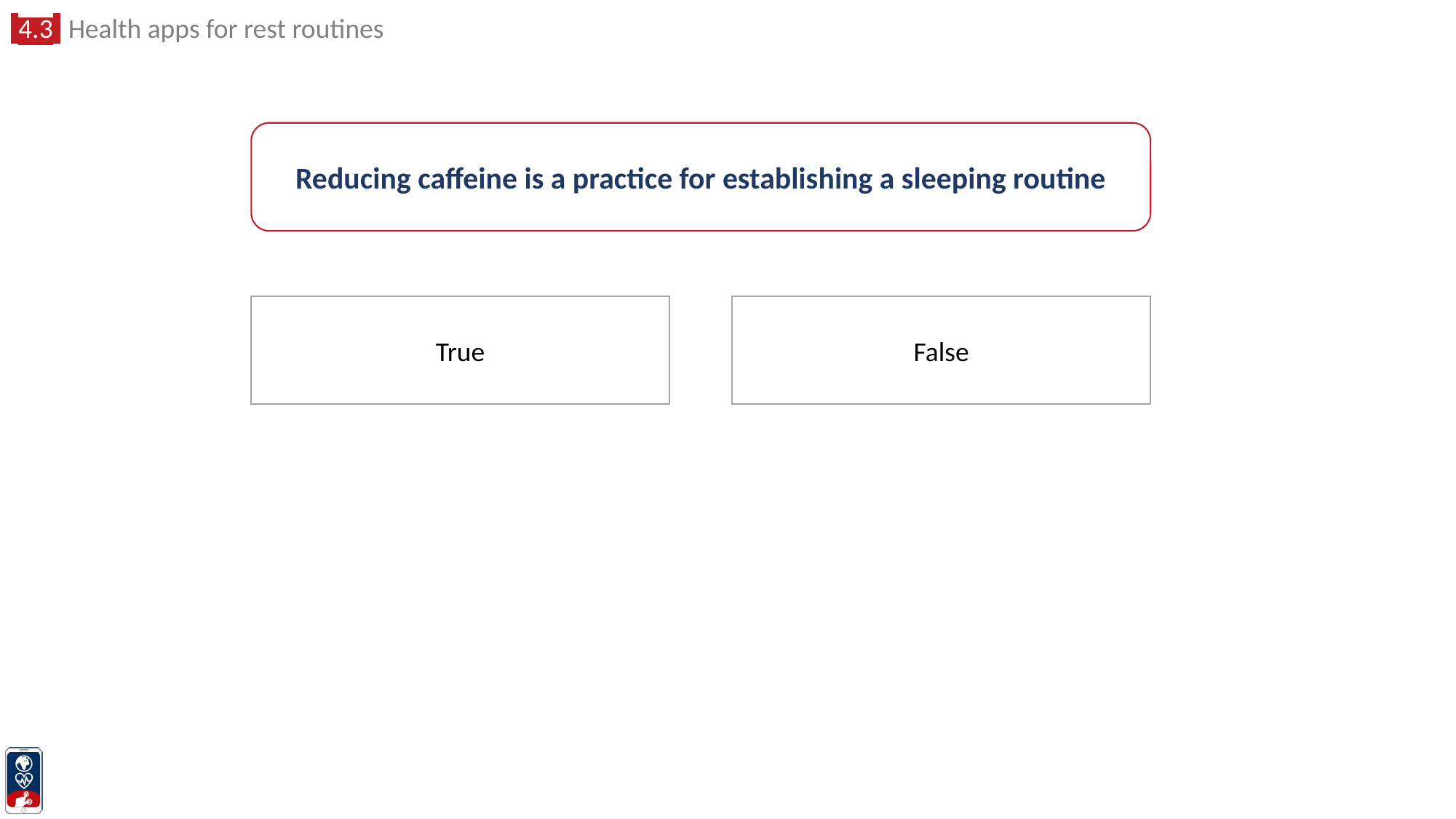

Reducing caffeine is a practice for establishing a sleeping routine
False
True